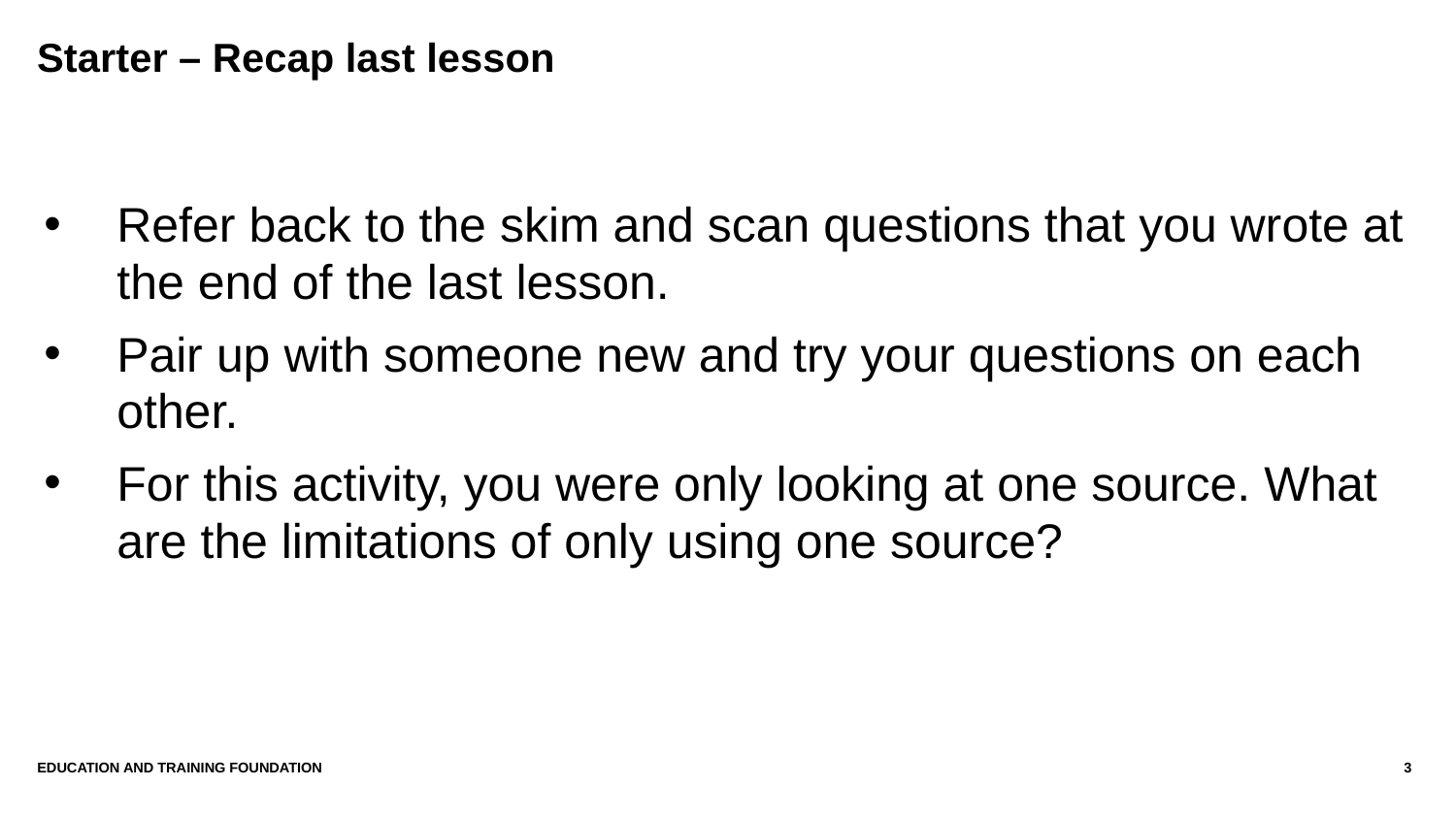

# Starter – Recap last lesson

Refer back to the skim and scan questions that you wrote at the end of the last lesson.
Pair up with someone new and try your questions on each other.
For this activity, you were only looking at one source. What are the limitations of only using one source?
Education AND Training Foundation
3